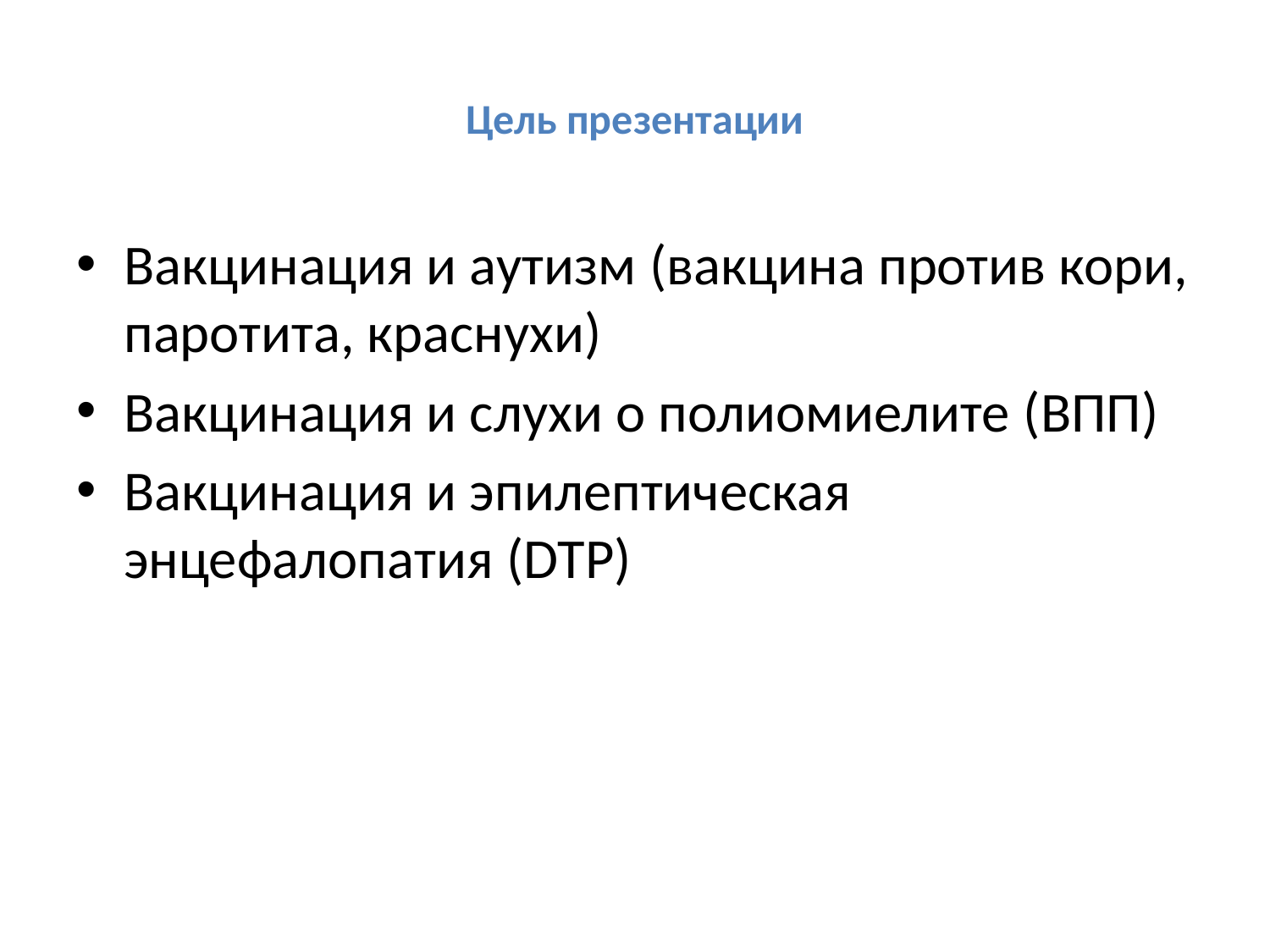

# Цель презентации
Вакцинация и аутизм (вакцина против кори, паротита, краснухи)
Вакцинация и слухи о полиомиелите (ВПП)
Вакцинация и эпилептическая энцефалопатия (DTP)